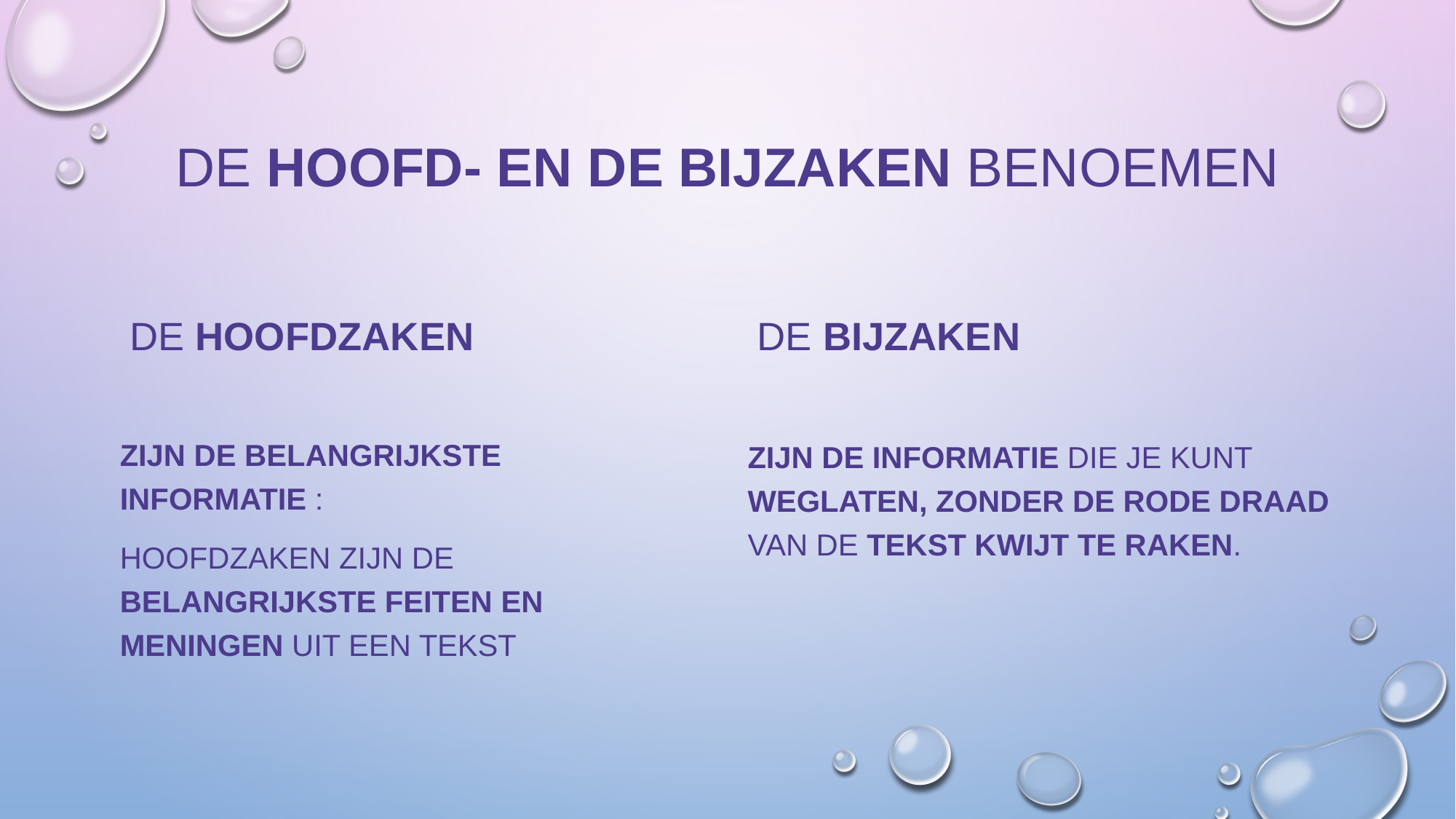

# de hoofd- en de bijzaken benoemen
de hoofdzaken
de bijzaken

zijn de belangrijkste informatie :
Hoofdzaken zijn de belangrijkste feiten en meningen uit een tekst
Zijn de informatie die je kunt weglaten, zonder de rode draad van de tekst kwijt te raken.